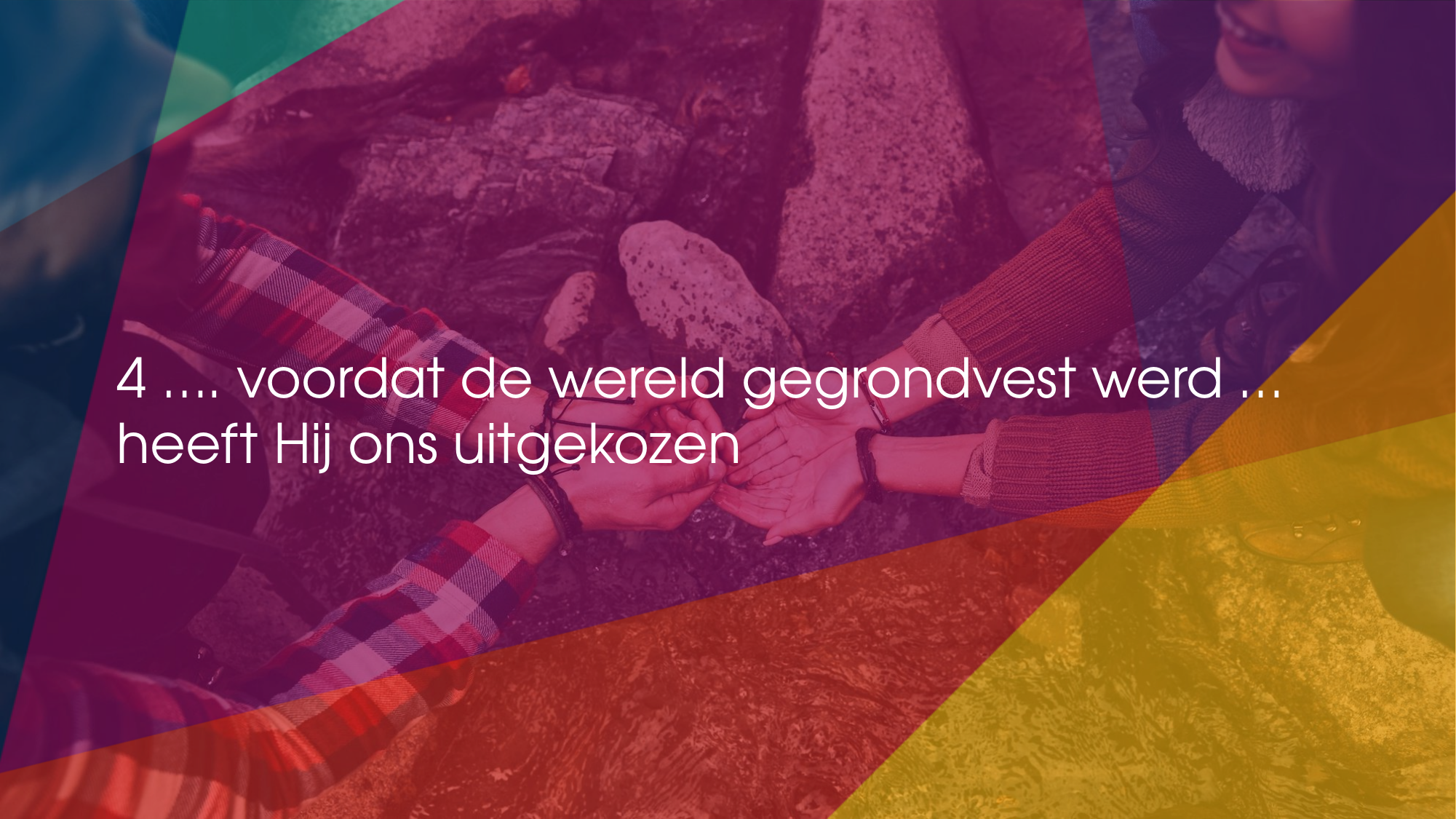

4 …. voordat de wereld gegrondvest werd …
heeft Hij ons uitgekozen